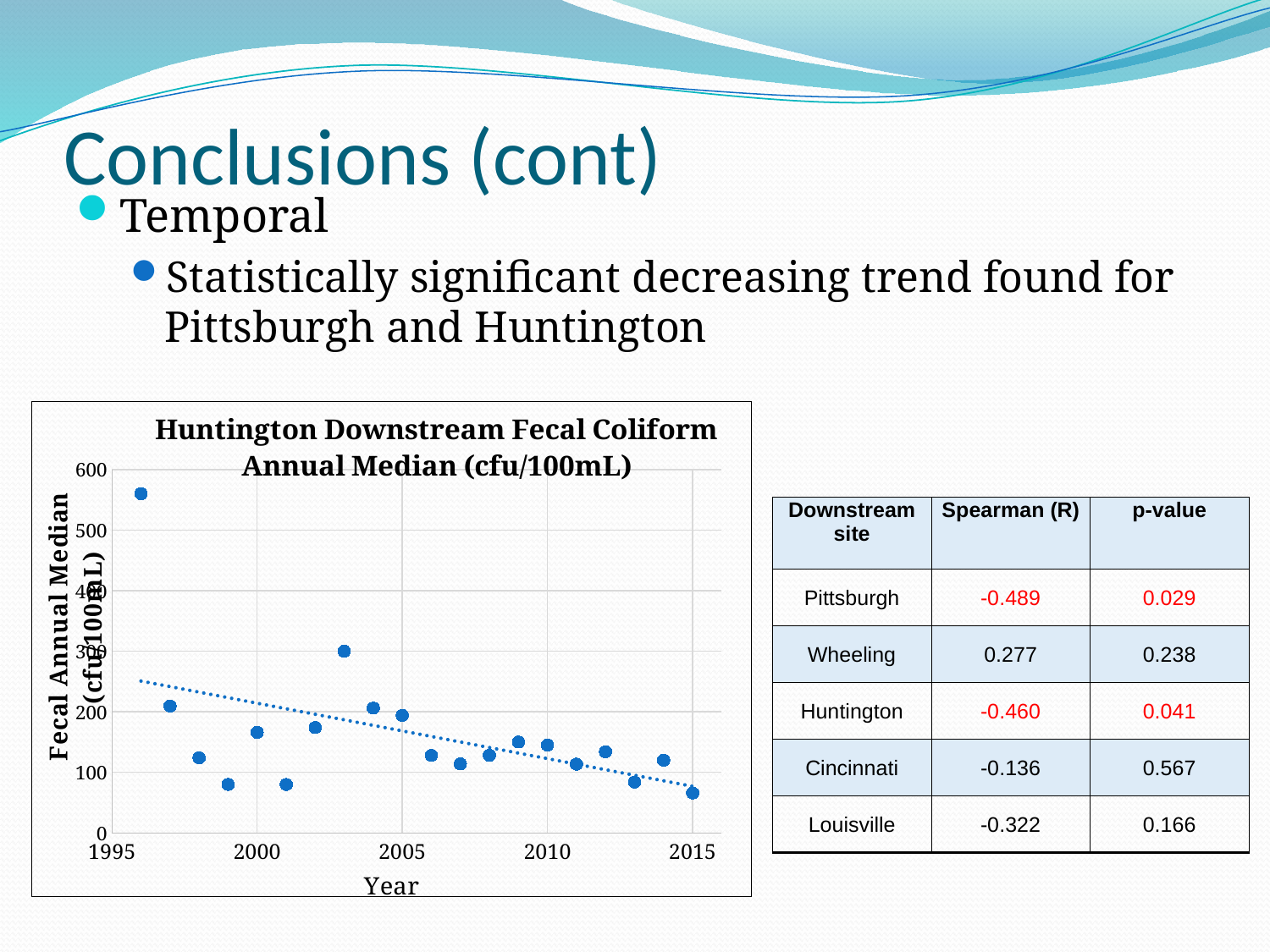

# Conclusions (cont)
Temporal
Statistically significant decreasing trend found for Pittsburgh and Huntington

### Chart: Huntington Downstream Fecal Coliform
Annual Median (cfu/100mL)

| Category |  |
|---|---|
| Downstream site | Spearman (R) | p-value |
| --- | --- | --- |
| Pittsburgh | -0.489 | 0.029 |
| Wheeling | 0.277 | 0.238 |
| Huntington | -0.460 | 0.041 |
| Cincinnati | -0.136 | 0.567 |
| Louisville | -0.322 | 0.166 |